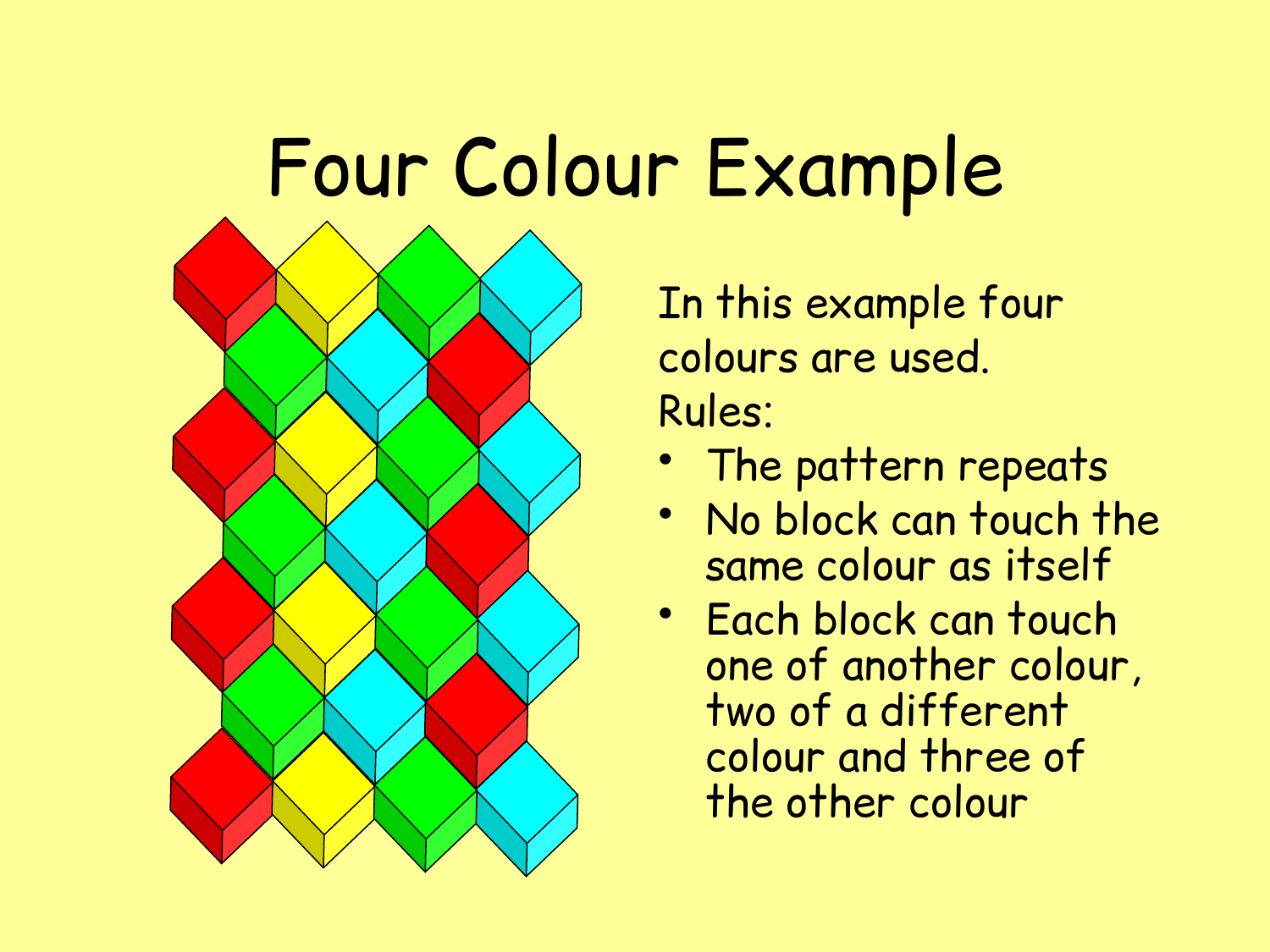

# Four Colour Example

In this example four
colours are used.
Rules:
The pattern repeats
No block can touch the same colour as itself
Each block can touch one of another colour, two of a different colour and three of the other colour